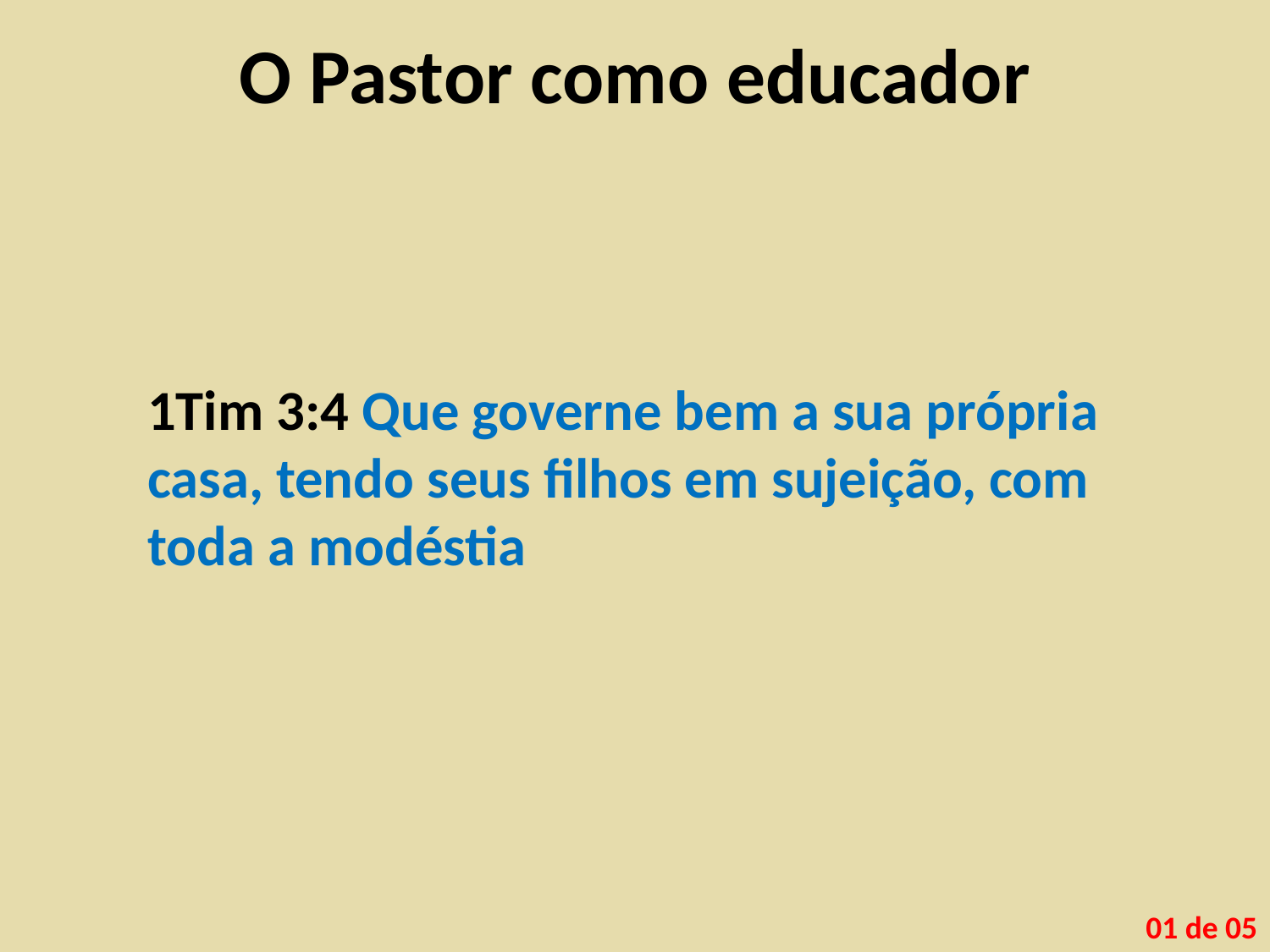

# O Pastor como educador
1Tim 3:4 Que governe bem a sua própria casa, tendo seus filhos em sujeição, com toda a modéstia
01 de 05